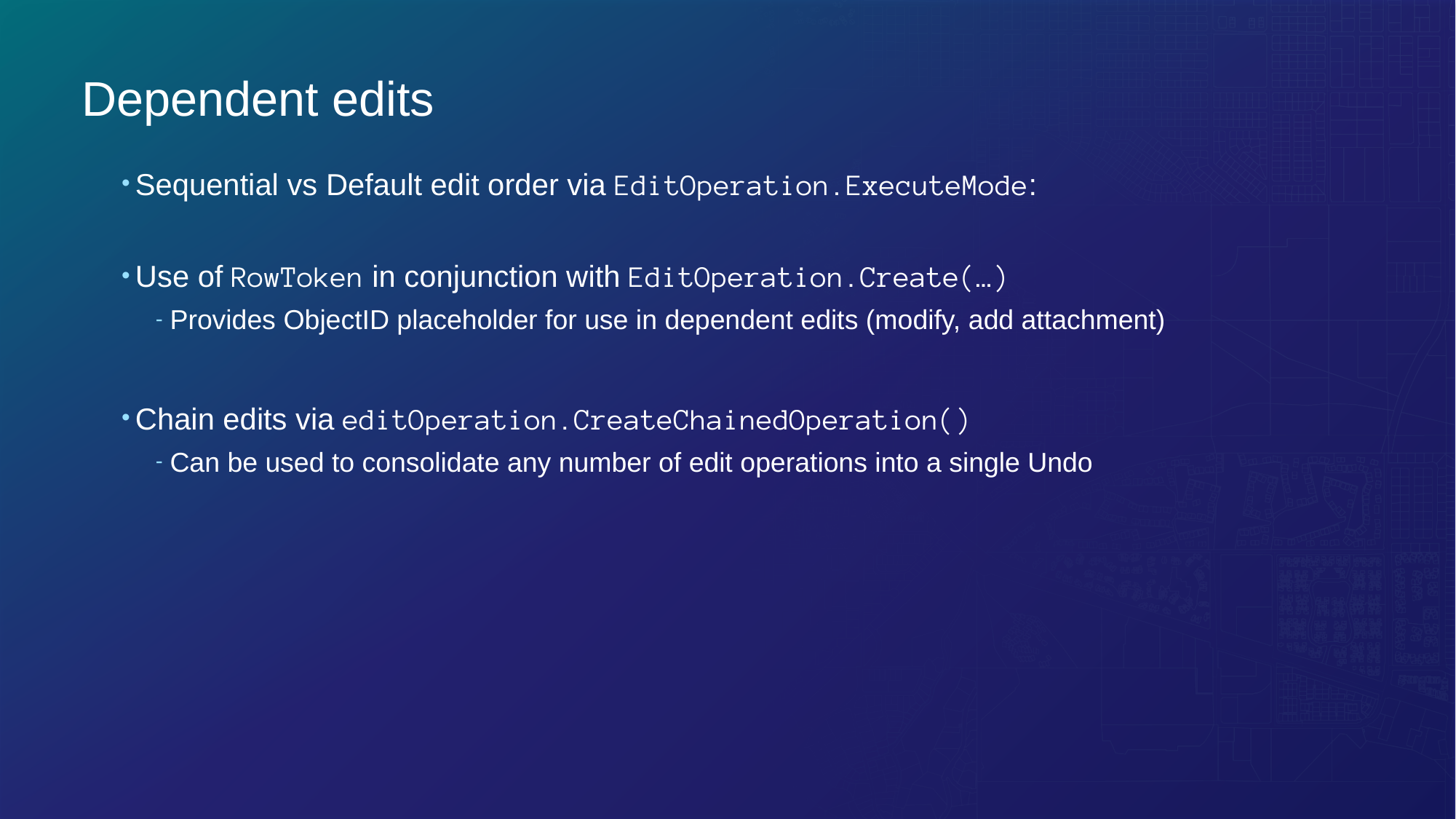

# Dependent edits
Sequential vs Default edit order via EditOperation.ExecuteMode:

Use of RowToken in conjunction with EditOperation.Create(…)
Provides ObjectID placeholder for use in dependent edits (modify, add attachment)

Chain edits via editOperation.CreateChainedOperation()
Can be used to consolidate any number of edit operations into a single Undo